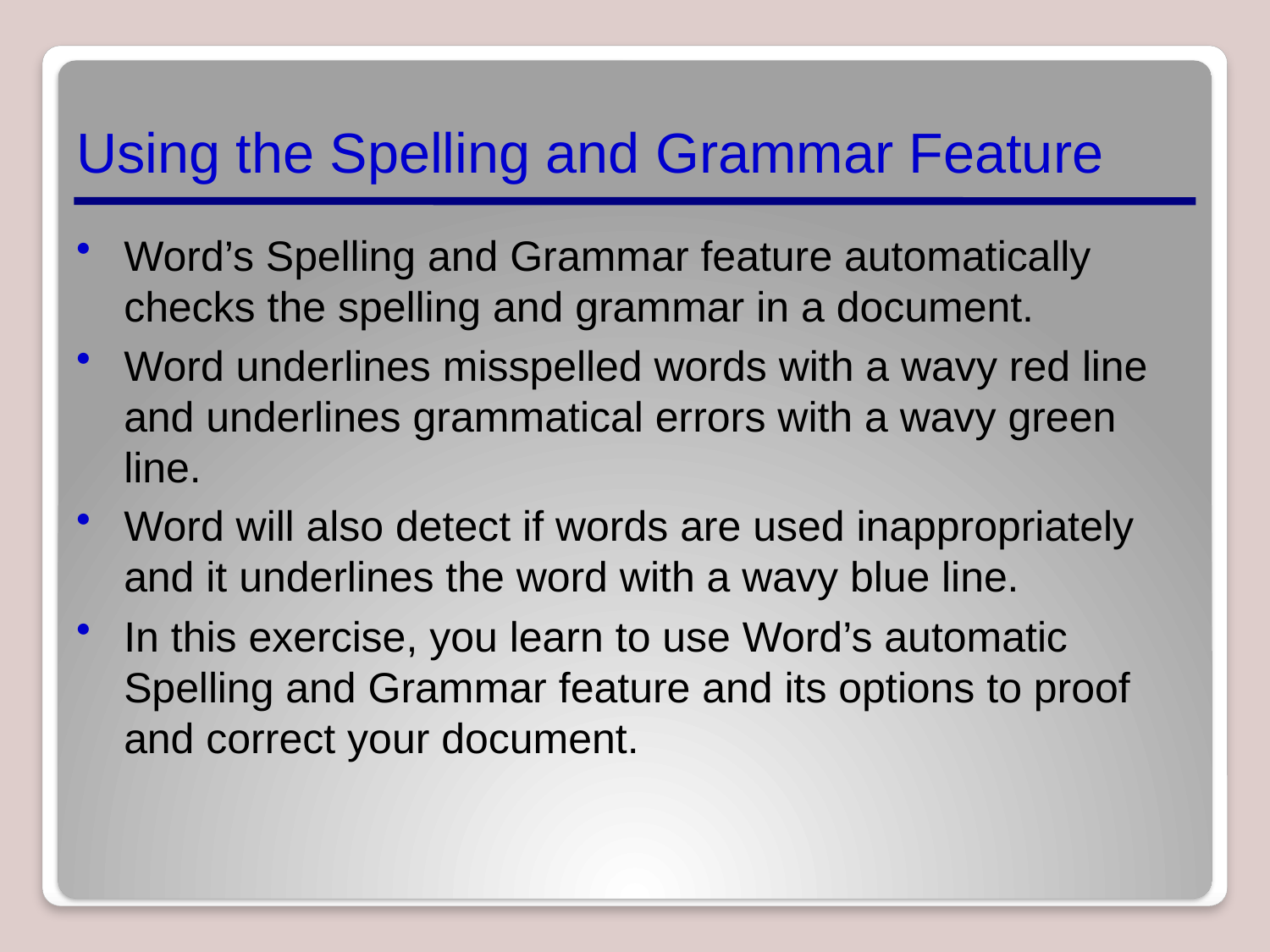

# Using the Spelling and Grammar Feature
Word’s Spelling and Grammar feature automatically checks the spelling and grammar in a document.
Word underlines misspelled words with a wavy red line and underlines grammatical errors with a wavy green line.
Word will also detect if words are used inappropriately and it underlines the word with a wavy blue line.
In this exercise, you learn to use Word’s automatic Spelling and Grammar feature and its options to proof and correct your document.